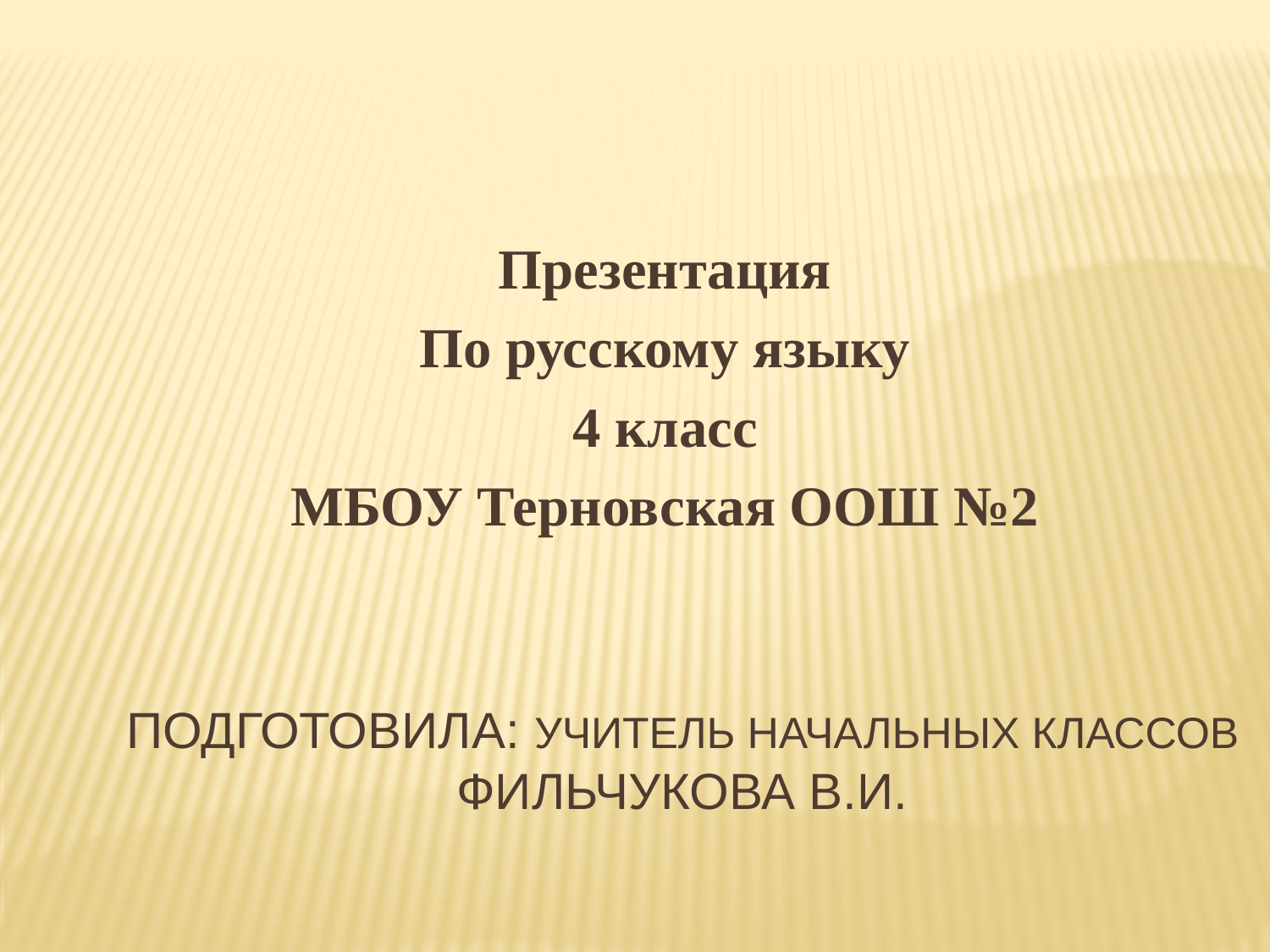

Презентация
По русскому языку
4 класс
МБОУ Терновская ООШ №2
Подготовила: учитель начальных классов
Фильчукова В.И.